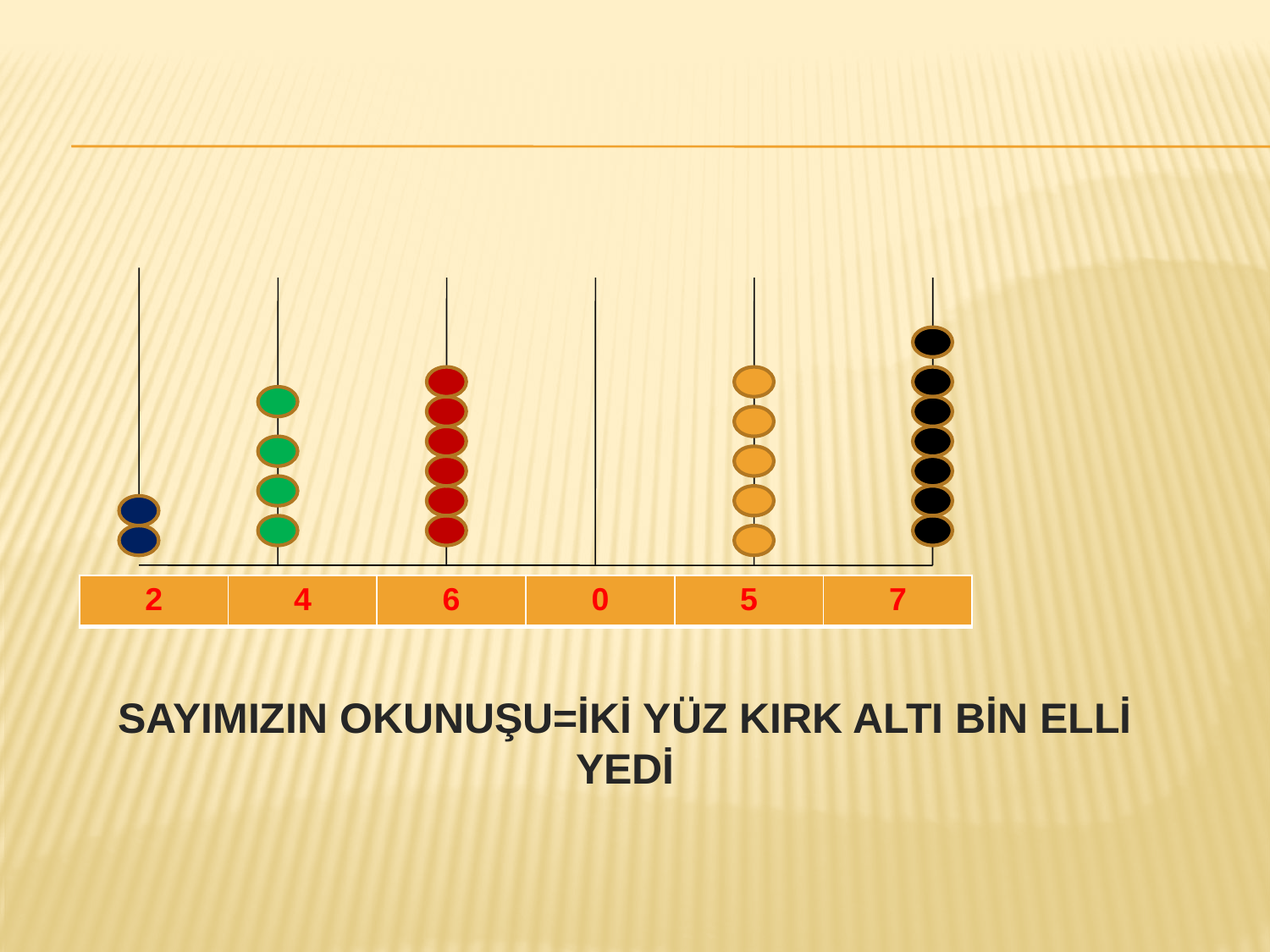

| 2 | 4 | 6 | 0 | 5 | 7 |
| --- | --- | --- | --- | --- | --- |
SAYIMIZIN OKUNUŞU=İKİ YÜZ KIRK ALTI BİN ELLİ YEDİ